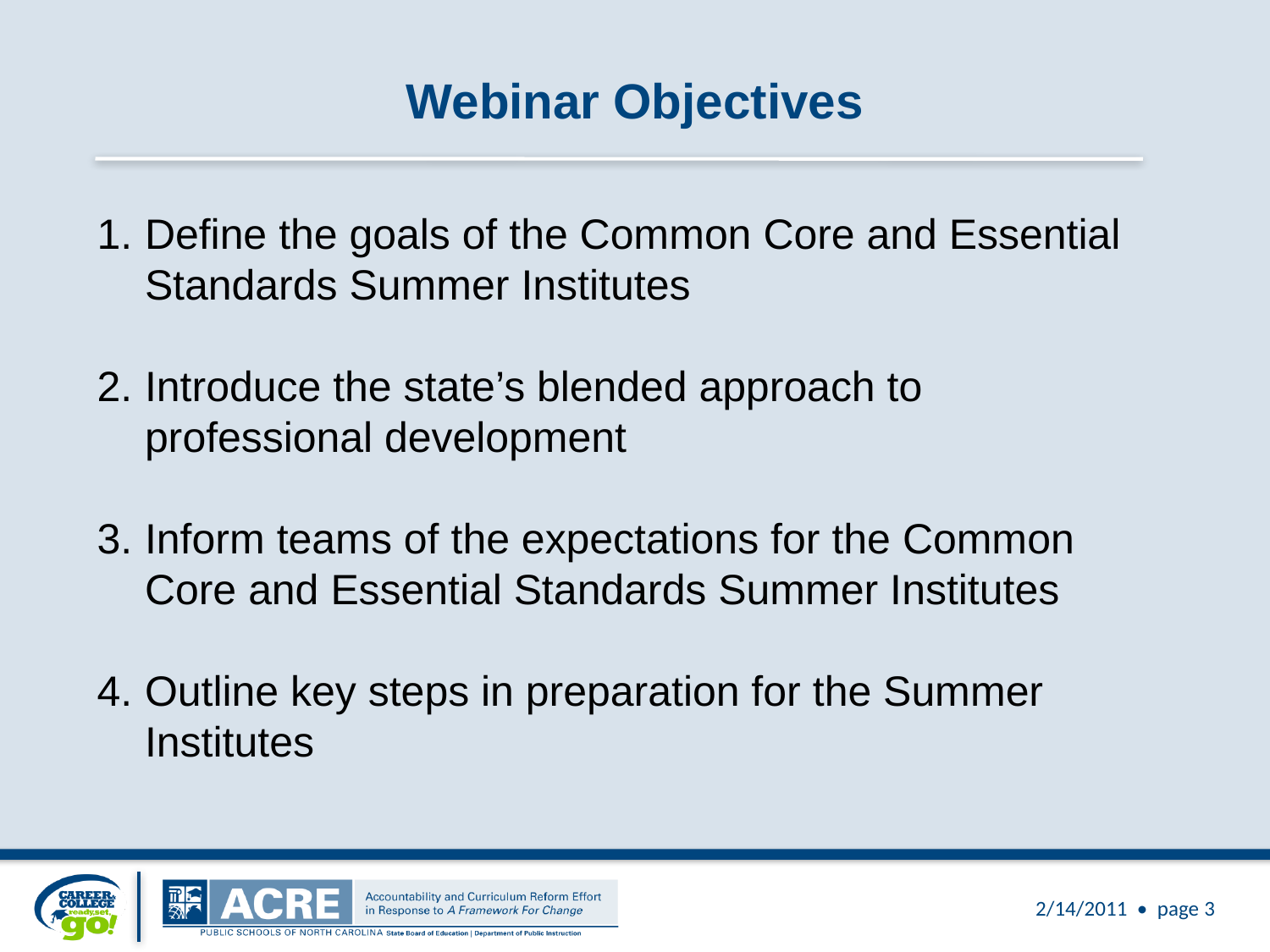

# Webinar Objectives
Define the goals of the Common Core and Essential Standards Summer Institutes

Introduce the state’s blended approach to professional development

Inform teams of the expectations for the Common Core and Essential Standards Summer Institutes

Outline key steps in preparation for the Summer Institutes

2/14/2011  •  page 3